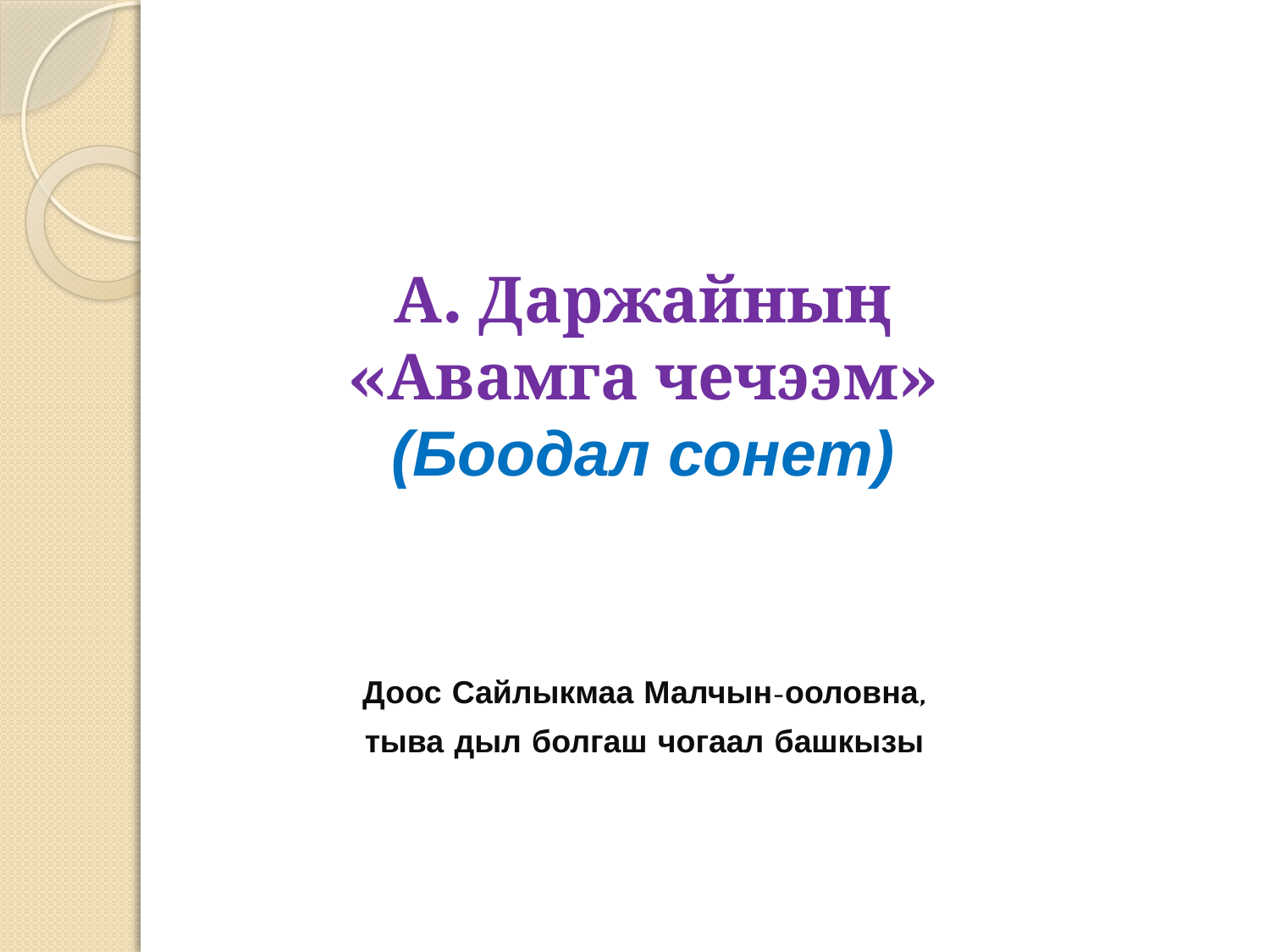

# А. Даржайның «Авамга чечээм» (Боодал сонет)
Доос Сайлыкмаа Малчын-ооловна,
тыва дыл болгаш чогаал башкызы